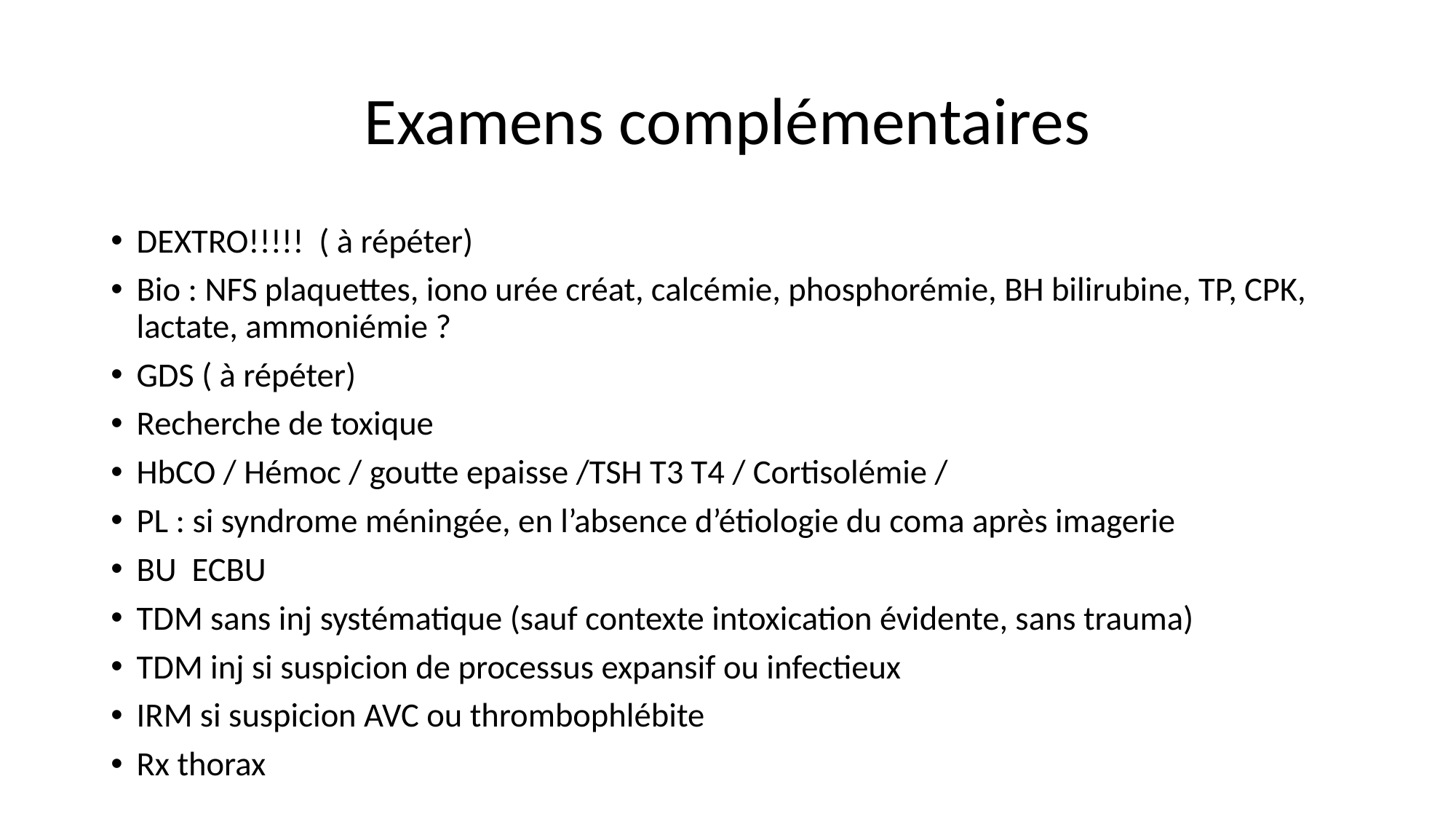

# Examens complémentaires
DEXTRO!!!!!  ( à répéter)
Bio : NFS plaquettes, iono urée créat, calcémie, phosphorémie, BH bilirubine, TP, CPK, lactate, ammoniémie ?
GDS ( à répéter)
Recherche de toxique
HbCO / Hémoc / goutte epaisse /TSH T3 T4 / Cortisolémie /
PL : si syndrome méningée, en l’absence d’étiologie du coma après imagerie
BU  ECBU
TDM sans inj systématique (sauf contexte intoxication évidente, sans trauma)
TDM inj si suspicion de processus expansif ou infectieux
IRM si suspicion AVC ou thrombophlébite
Rx thorax